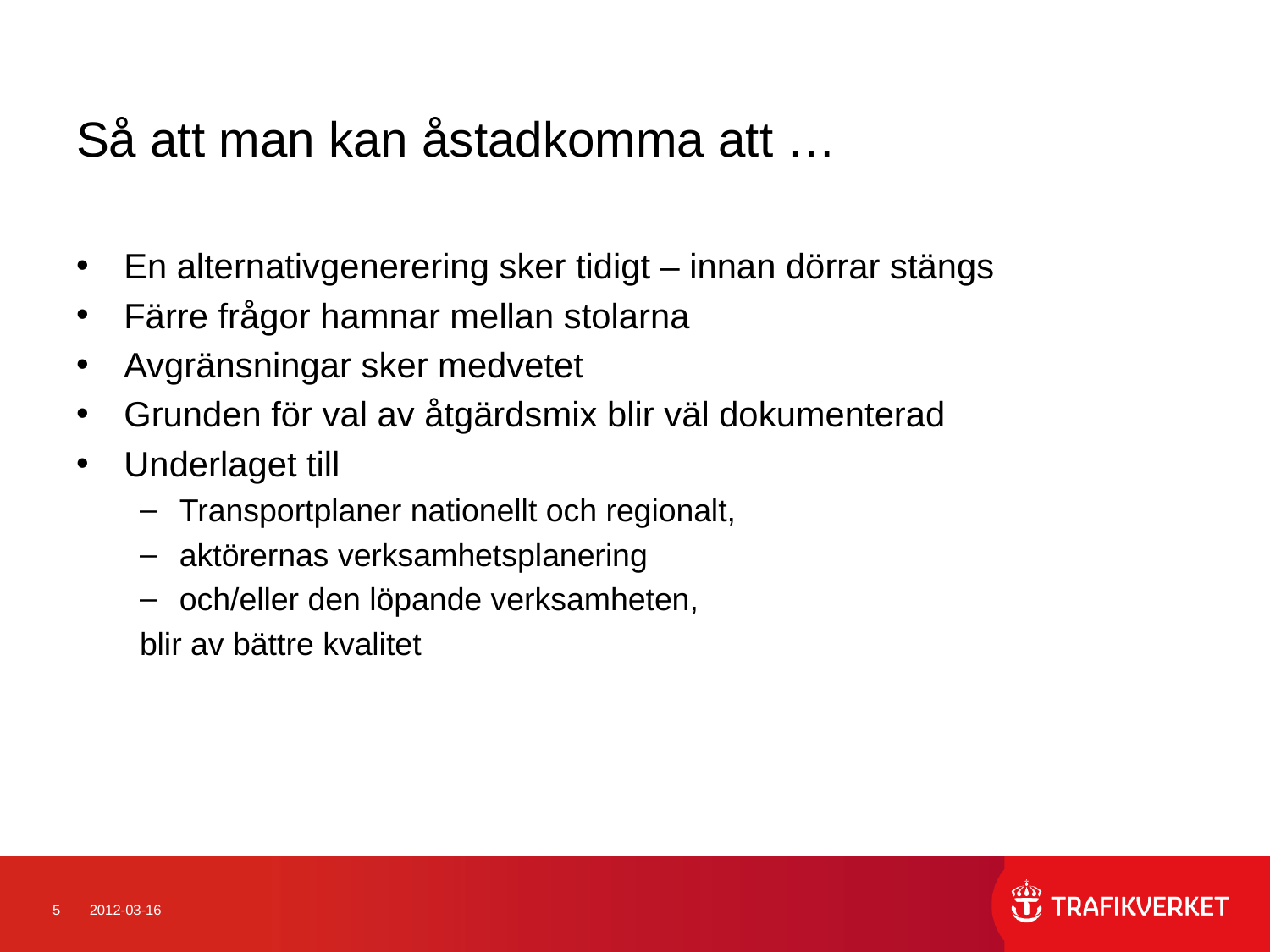

# Så att man kan åstadkomma att …
En alternativgenerering sker tidigt – innan dörrar stängs
Färre frågor hamnar mellan stolarna
Avgränsningar sker medvetet
Grunden för val av åtgärdsmix blir väl dokumenterad
Underlaget till
Transportplaner nationellt och regionalt,
aktörernas verksamhetsplanering
och/eller den löpande verksamheten,
blir av bättre kvalitet